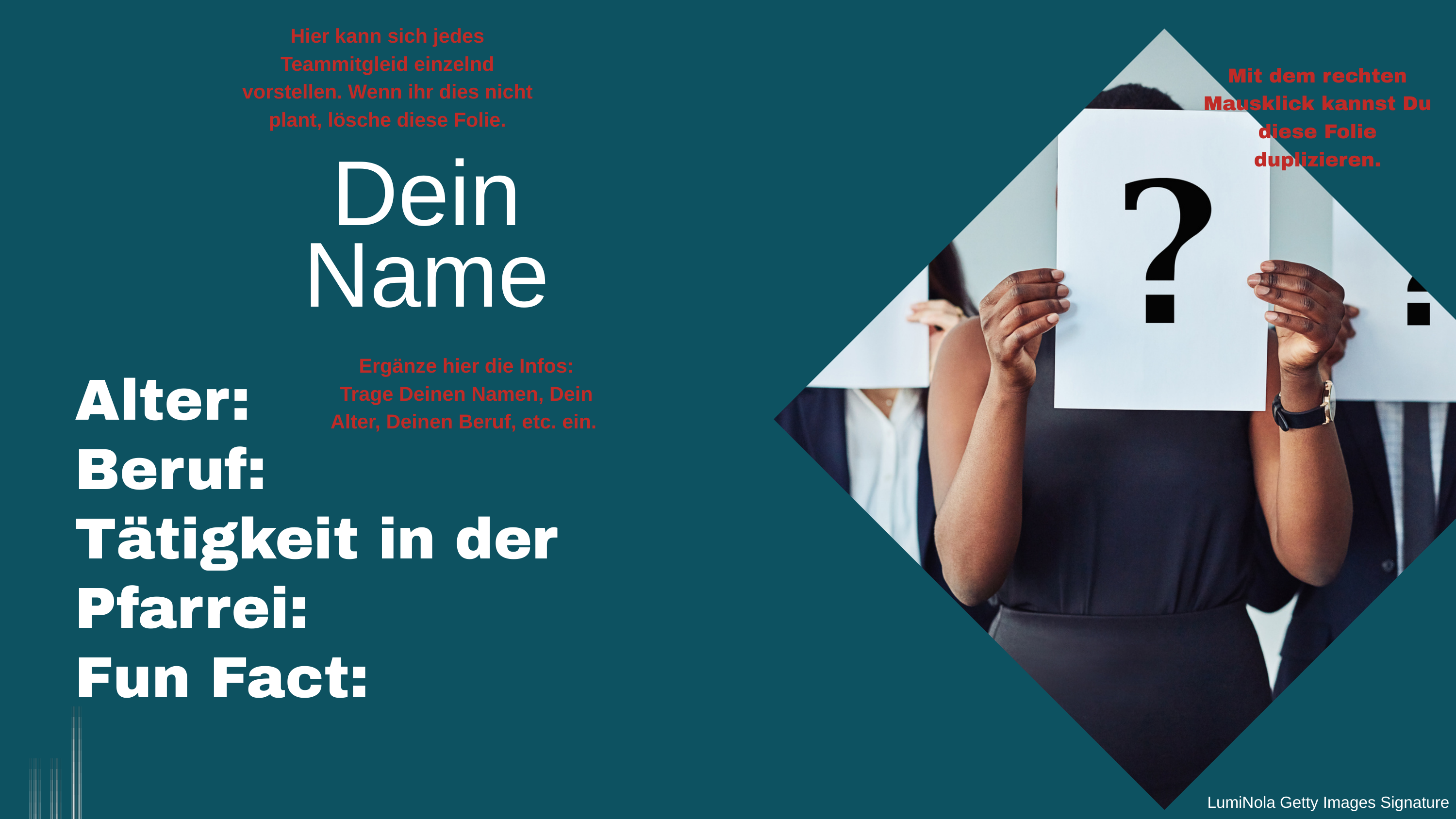

Hier kann sich jedes Teammitgleid einzelnd
vorstellen. Wenn ihr dies nicht plant, lösche diese Folie.

Mit dem rechten Mausklick kannst Du diese Folie duplizieren.

Dein Name
Ergänze hier die Infos: Trage Deinen Namen, Dein Alter, Deinen Beruf, etc. ein.
Alter:
Beruf:
Tätigkeit in der Pfarrei:
Fun Fact:

LumiNola Getty Images Signature